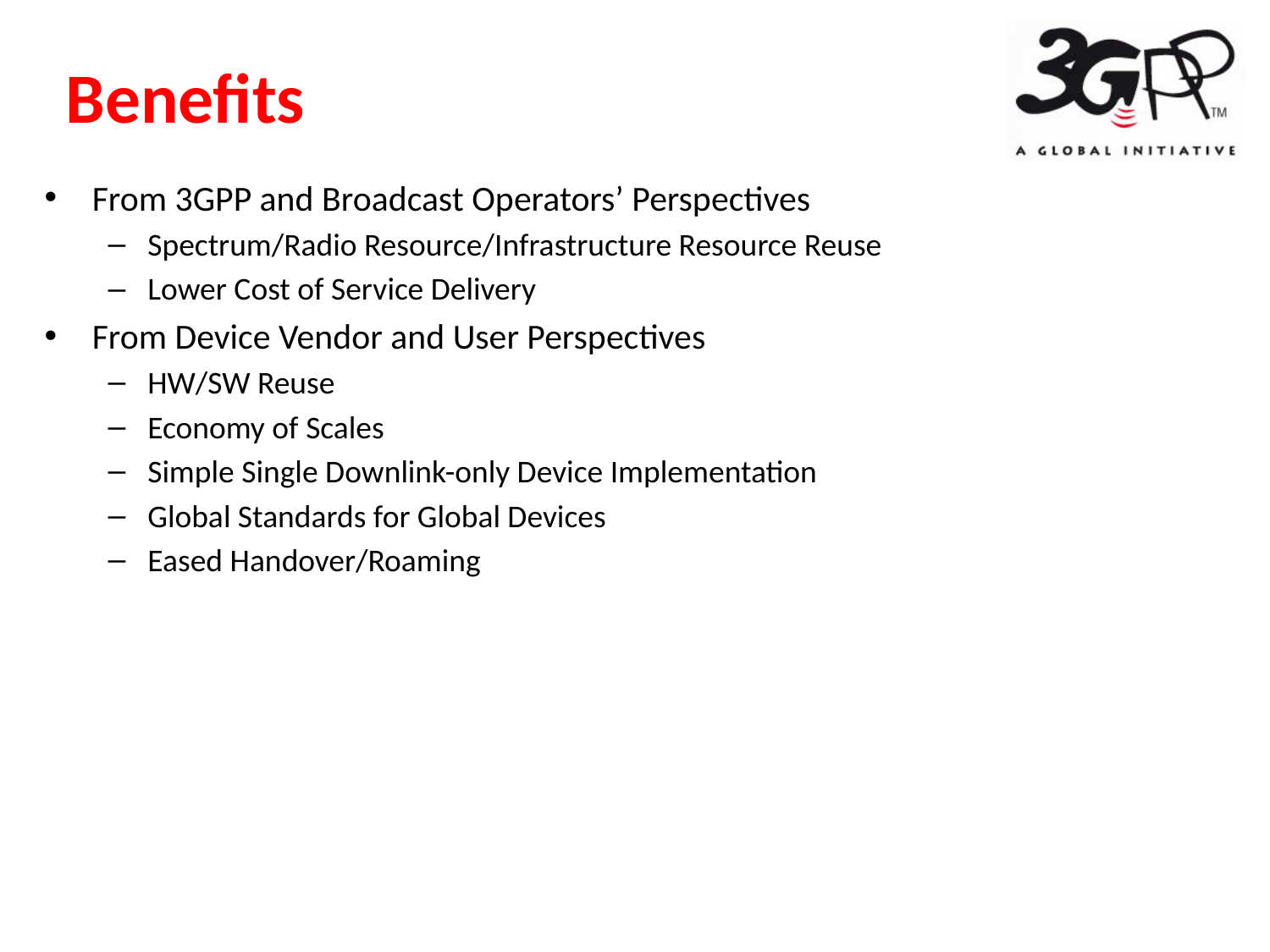

# Benefits
From 3GPP and Broadcast Operators’ Perspectives
Spectrum/Radio Resource/Infrastructure Resource Reuse
Lower Cost of Service Delivery
From Device Vendor and User Perspectives
HW/SW Reuse
Economy of Scales
Simple Single Downlink-only Device Implementation
Global Standards for Global Devices
Eased Handover/Roaming